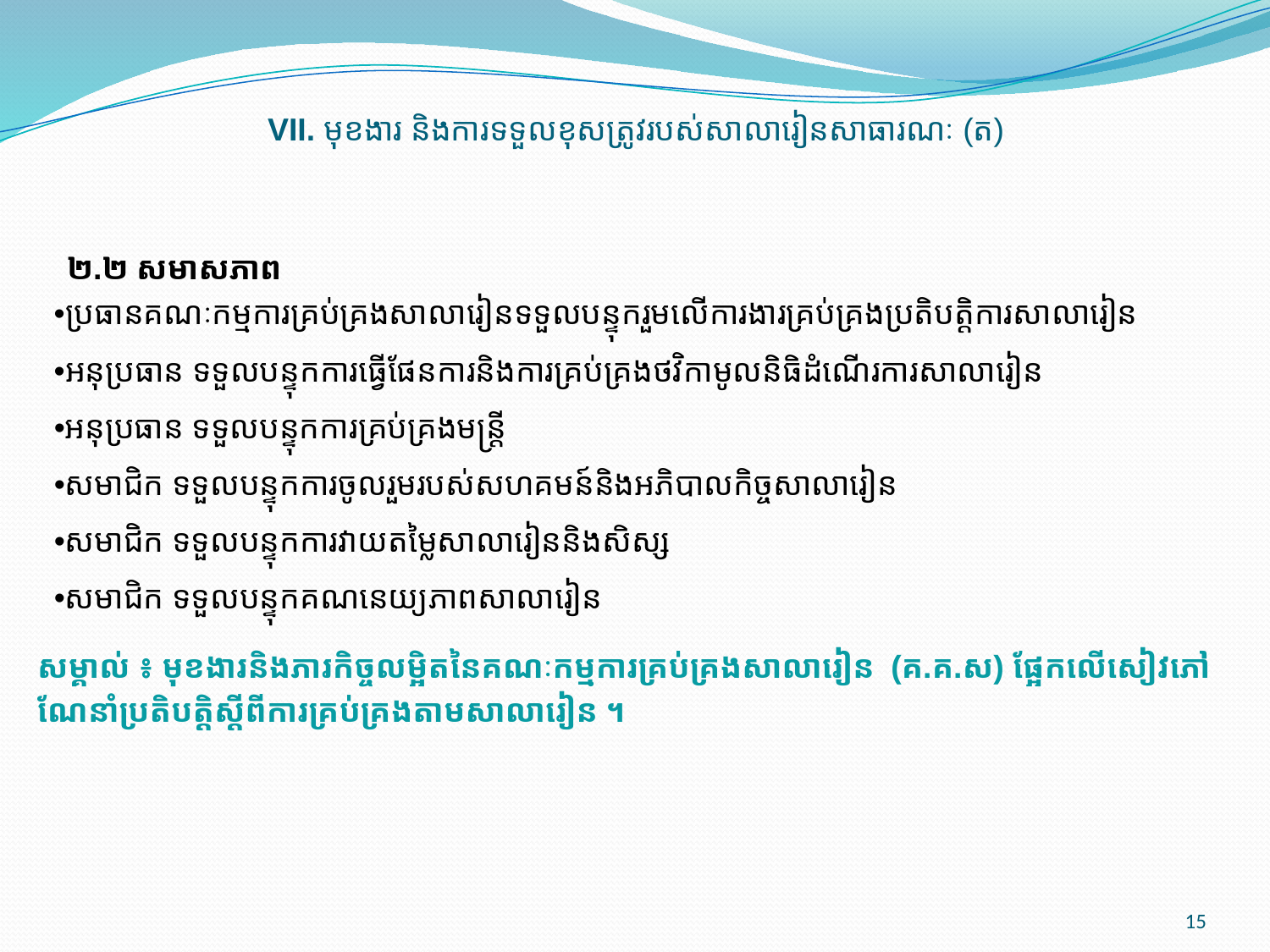

# VII. មុខងារ និងការទទួលខុសត្រូវរបស់សាលារៀនសាធារណៈ (ត)
​   ២.២ សមាសភាព
  •ប្រធានគណៈកម្មការគ្រប់គ្រងសាលារៀនទទួលបន្ទុករួមលើការងារគ្រប់គ្រងប្រតិបត្តិការសាលារៀន

  •អនុប្រធាន ទទួលបន្ទុកការធ្វើផែនការនិងការគ្រប់គ្រងថវិកាមូលនិធិដំណើរការសាលារៀន

  •អនុប្រធាន ទទួលបន្ទុកការគ្រប់គ្រងមន្រ្តី

  •សមាជិក ទទួលបន្ទុកការចូលរួមរបស់សហគមន៍និងអភិបាលកិច្ចសាលារៀន

  •សមាជិក ទទួលបន្ទុកការវាយតម្លៃសាលារៀននិងសិស្ស

  •សមាជិក ទទួលបន្ទុកគណនេយ្យភាពសាលារៀន

សម្គាល់ ៖ មុខងារនិងភារកិច្ចលម្អិតនៃគណៈកម្មការគ្រប់គ្រងសាលារៀន  (គ.គ.ស) ផ្អែកលើសៀវភៅ
ណែនាំប្រតិបត្តិស្តីពីការគ្រប់គ្រងតាមសាលារៀន ។

15